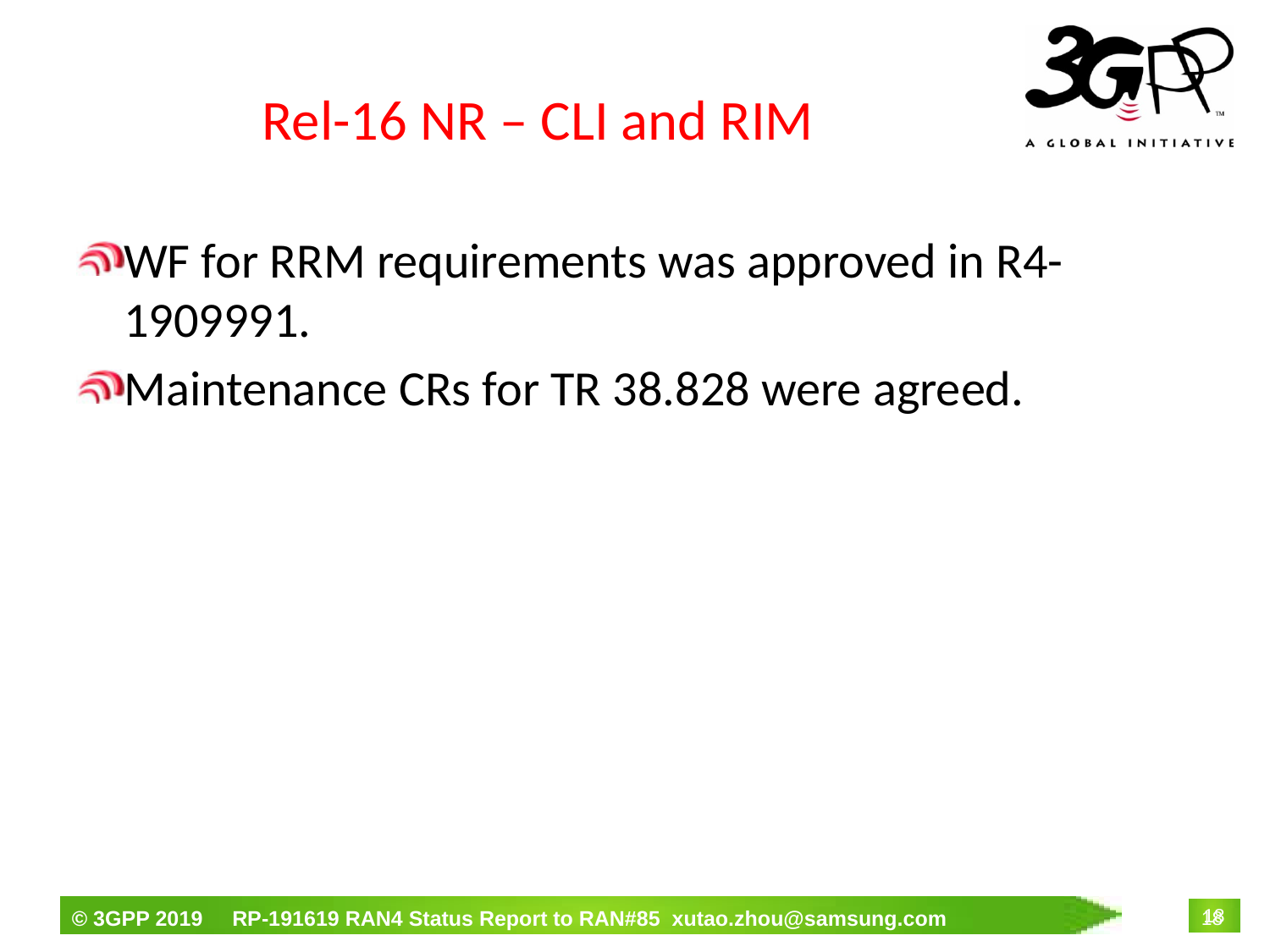

# Rel-16 NR – CLI and RIM
WF for RRM requirements was approved in R4-1909991.
Maintenance CRs for TR 38.828 were agreed.

18